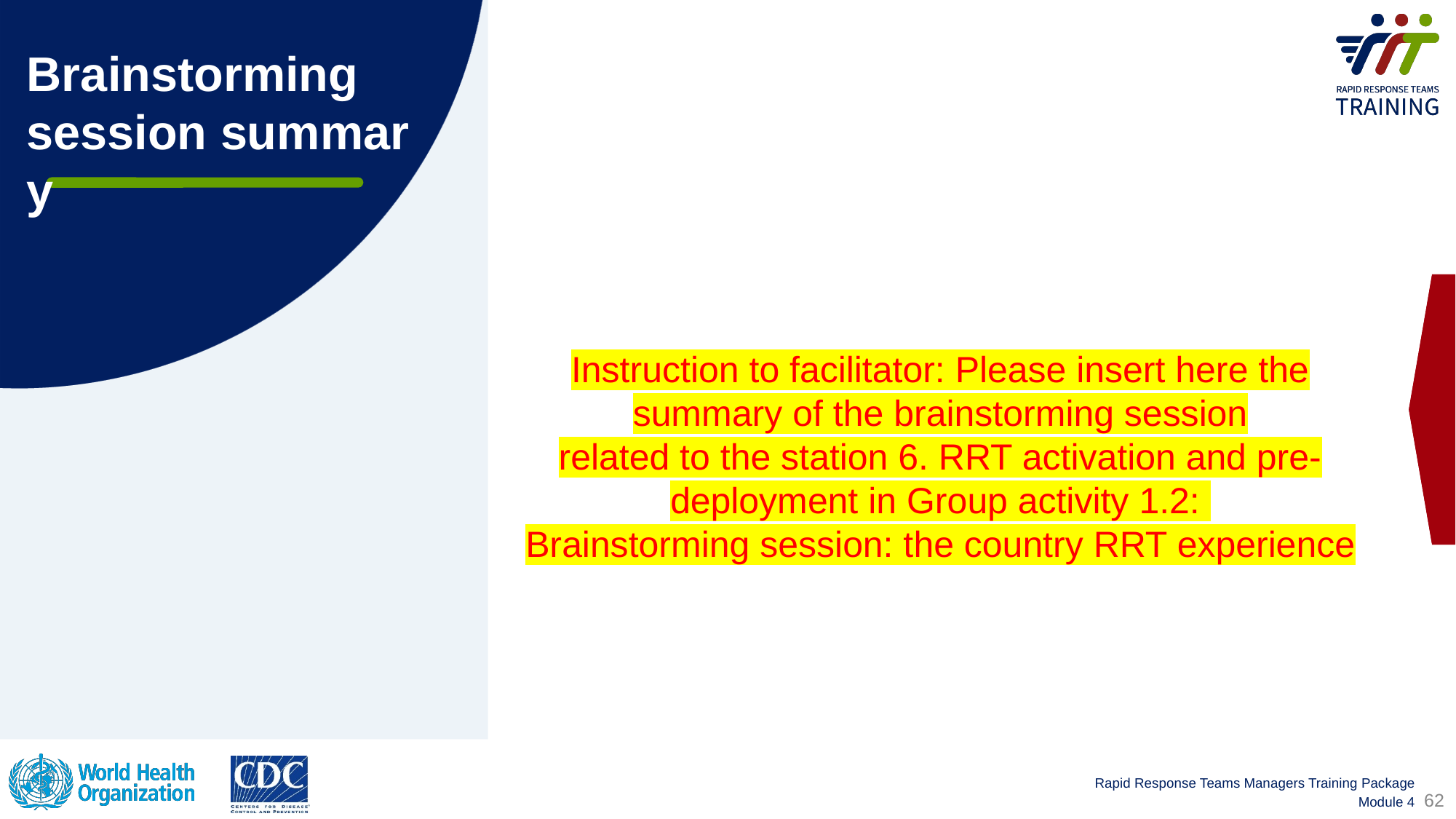

Brainstorming session summary

Instruction to facilitator: Please insert here the summary of the brainstorming session related to the station 6. RRT activation and pre-deployment in Group activity 1.2:
Brainstorming session: the country RRT experience

62